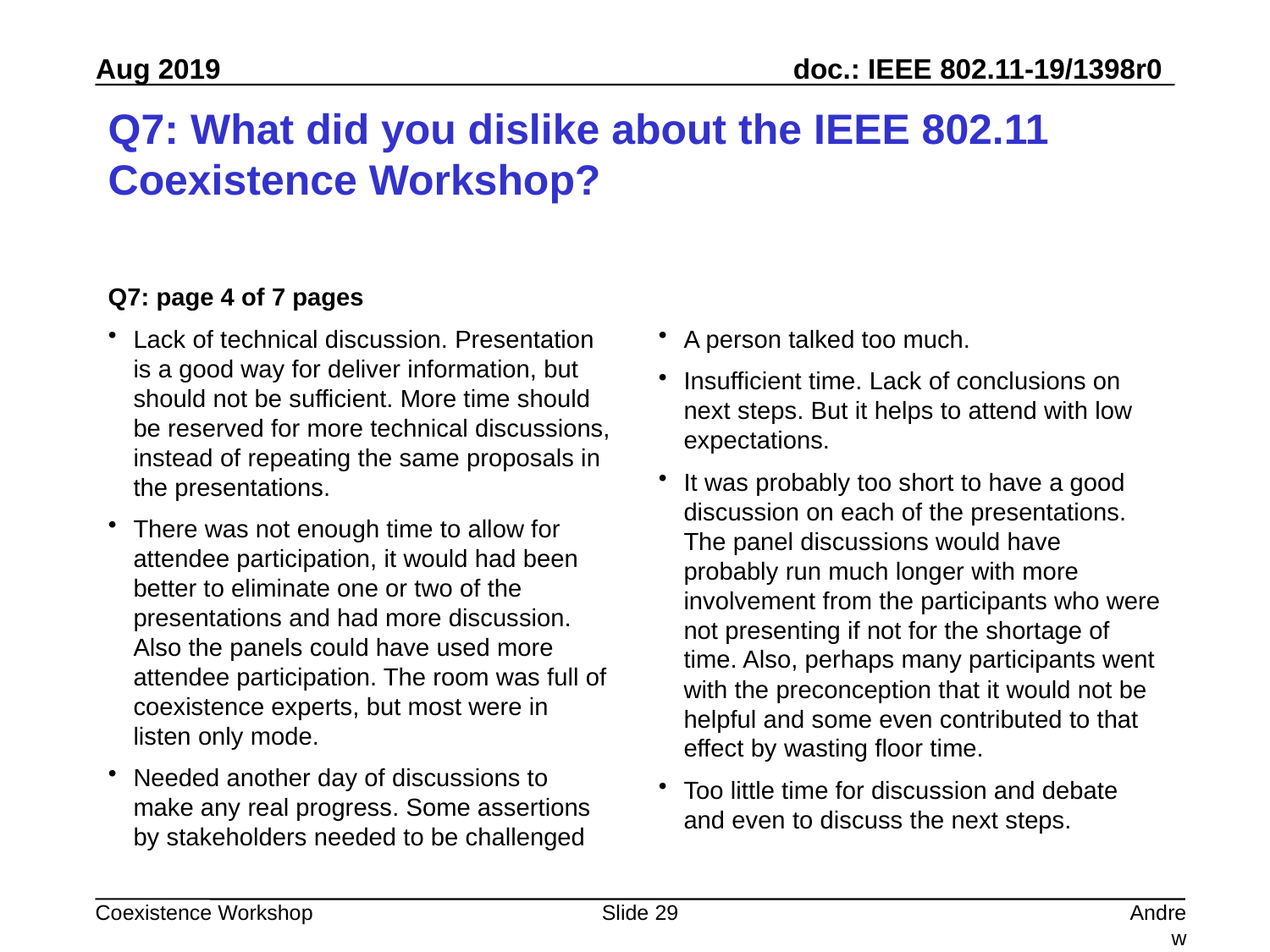

# Q7: What did you dislike about the IEEE 802.11 Coexistence Workshop?
Q7: page 4 of 7 pages
Lack of technical discussion. Presentation is a good way for deliver information, but should not be sufficient. More time should be reserved for more technical discussions, instead of repeating the same proposals in the presentations.
There was not enough time to allow for attendee participation, it would had been better to eliminate one or two of the presentations and had more discussion. Also the panels could have used more attendee participation. The room was full of coexistence experts, but most were in listen only mode.
Needed another day of discussions to make any real progress. Some assertions by stakeholders needed to be challenged

A person talked too much.
Insufficient time. Lack of conclusions on next steps. But it helps to attend with low expectations.
It was probably too short to have a good discussion on each of the presentations. The panel discussions would have probably run much longer with more involvement from the participants who were not presenting if not for the shortage of time. Also, perhaps many participants went with the preconception that it would not be helpful and some even contributed to that effect by wasting floor time.
Too little time for discussion and debate and even to discuss the next steps.
Slide 29
Andrew Myles, Cisco